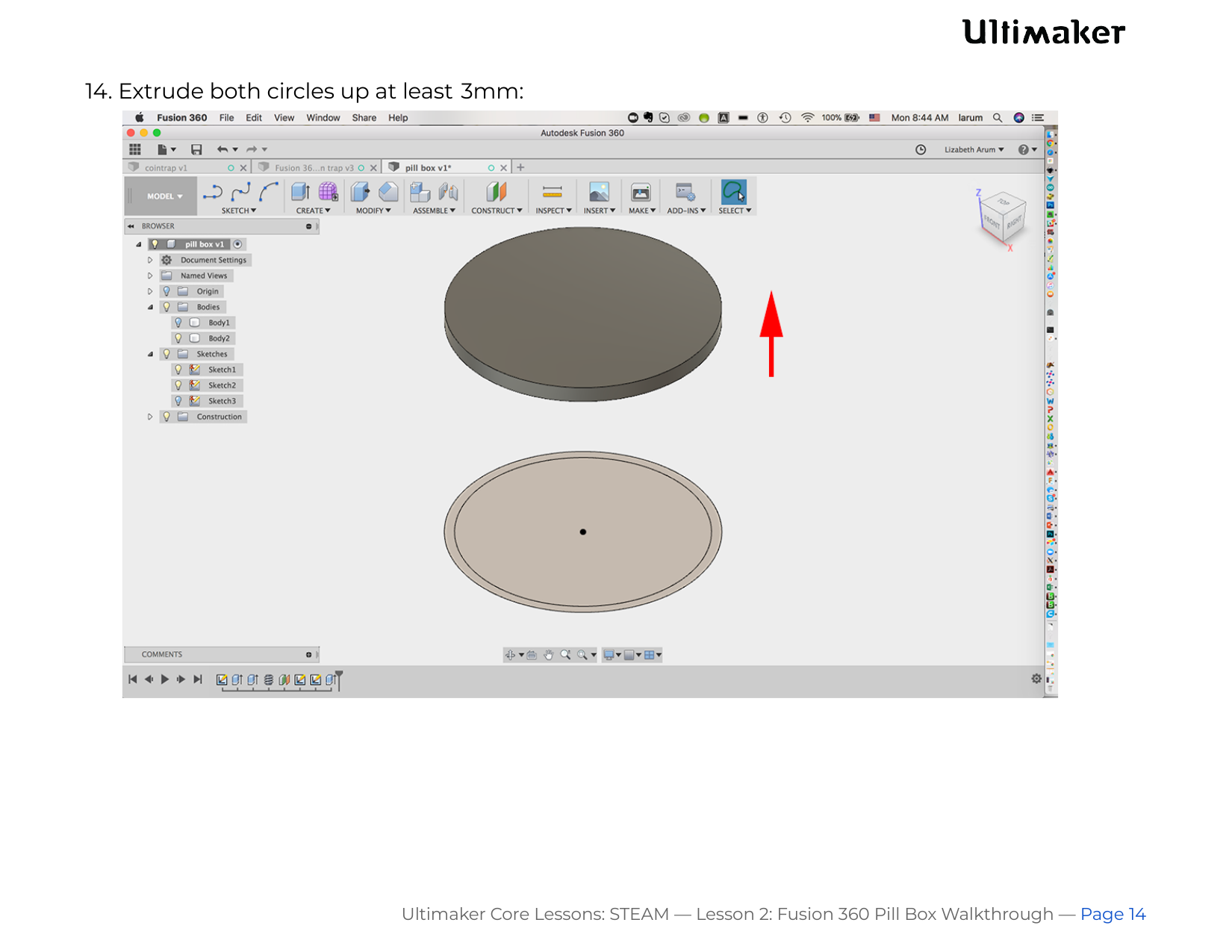

14. Extrude both circles up at least 3mm:

Ultimaker Core Lessons: STEAM — Lesson 2: Fusion 360 Pill Box Walkthrough — Page 14